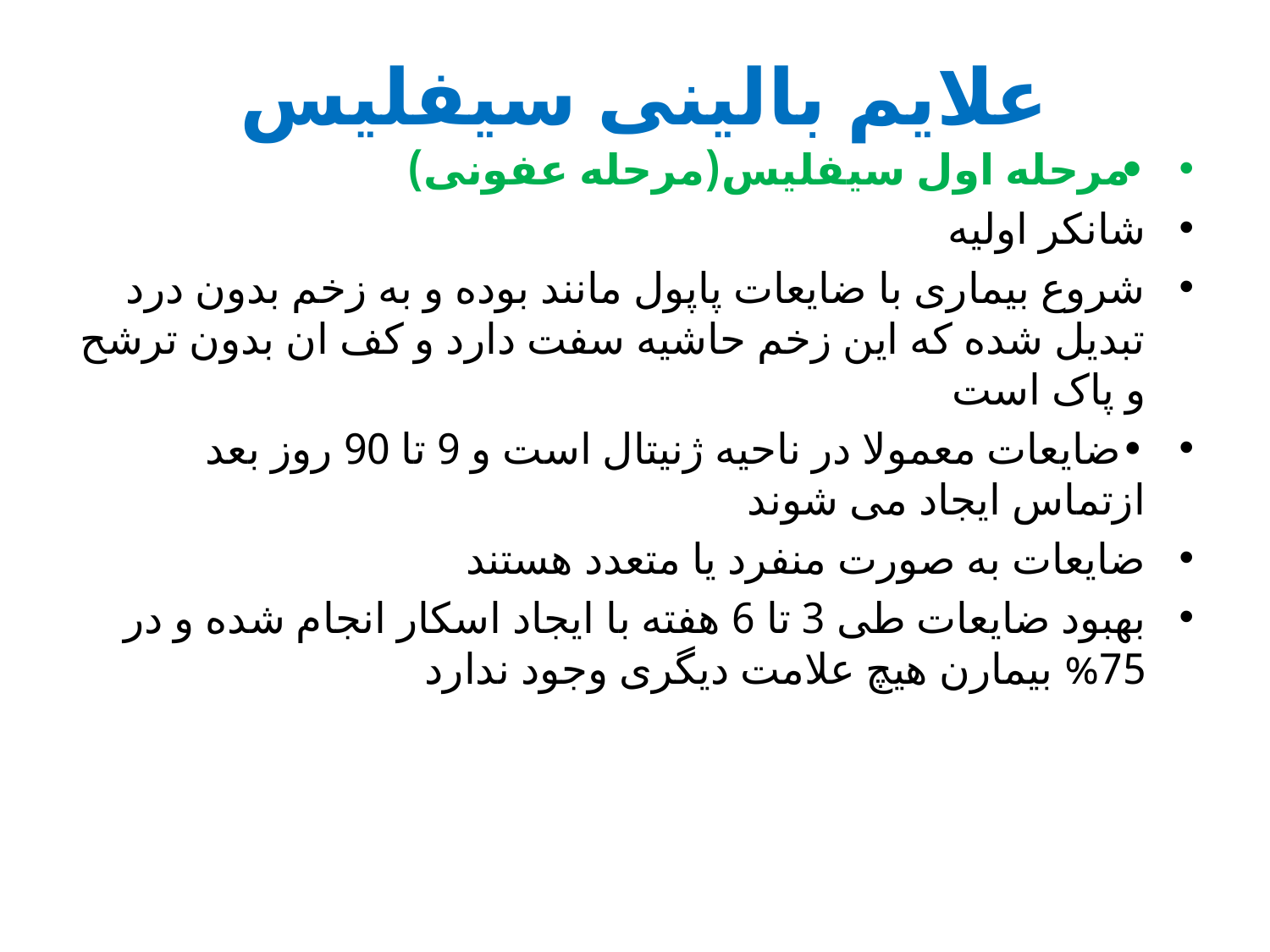

# علایم بالینی سیفلیس
•مرحله اول سیفلیس(مرحله عفونی)
شانکر اولیه
شروع بیماری با ضایعات پاپول مانند بوده و به زخم بدون درد تبدیل شده که این زخم حاشیه سفت دارد و کف ان بدون ترشح و پاک است
•ضایعات معمولا در ناحیه ژنیتال است و 9 تا 90 روز بعد ازتماس ایجاد می شوند
ضایعات به صورت منفرد یا متعدد هستند
بهبود ضایعات طی 3 تا 6 هفته با ایجاد اسکار انجام شده و در 75% بیمارن هیچ علامت دیگری وجود ندارد